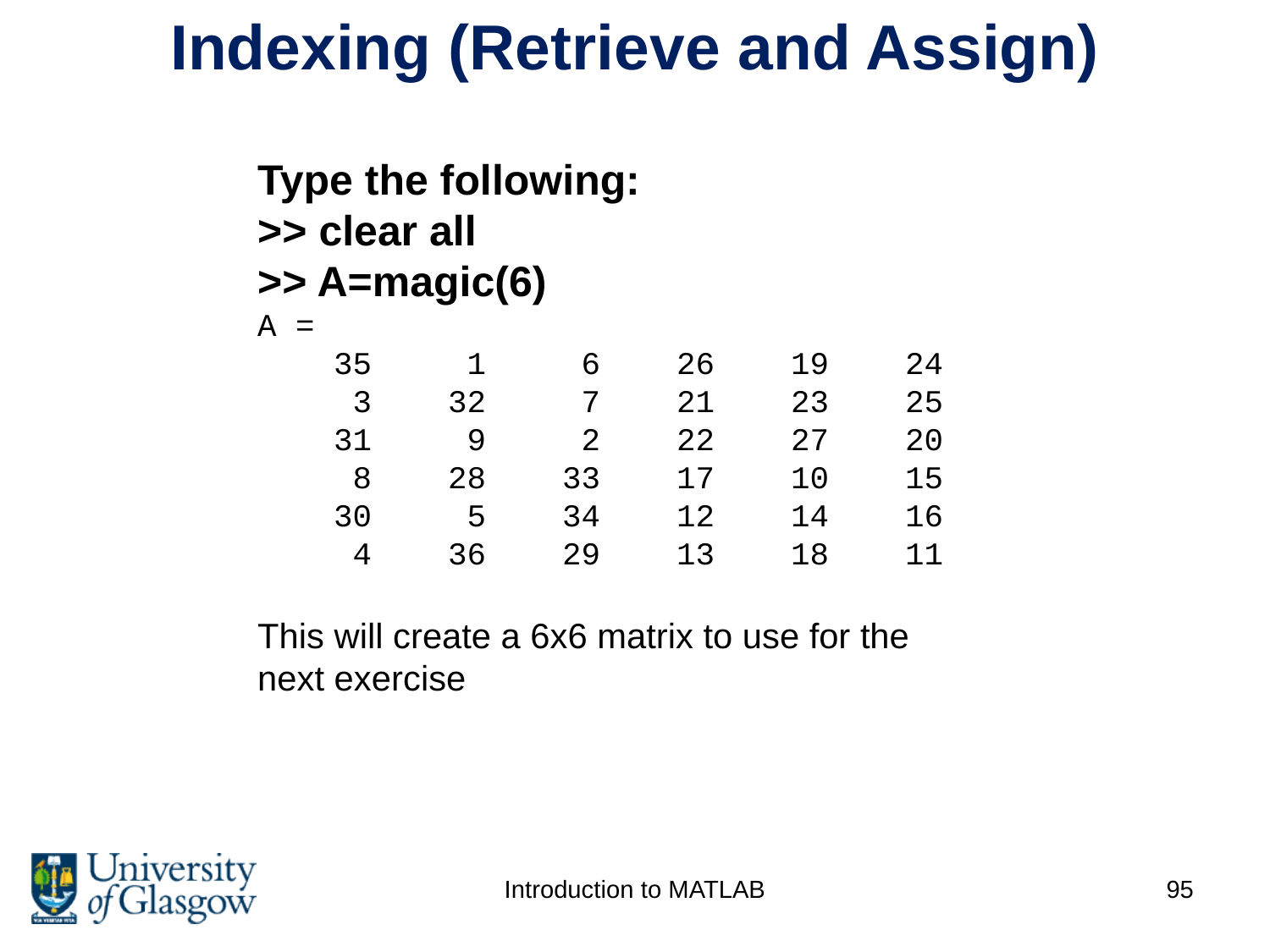

# Indexing (Retrieve and Assign)
Type the following:
>> clear all
>> A=magic(6)
A =
    35     1     6    26    19    24
     3    32     7    21    23    25
    31     9     2    22    27    20
     8    28    33    17    10    15
    30     5    34    12    14    16
     4    36    29    13    18    11

This will create a 6x6 matrix to use for the next exercise
Introduction to MATLAB
95